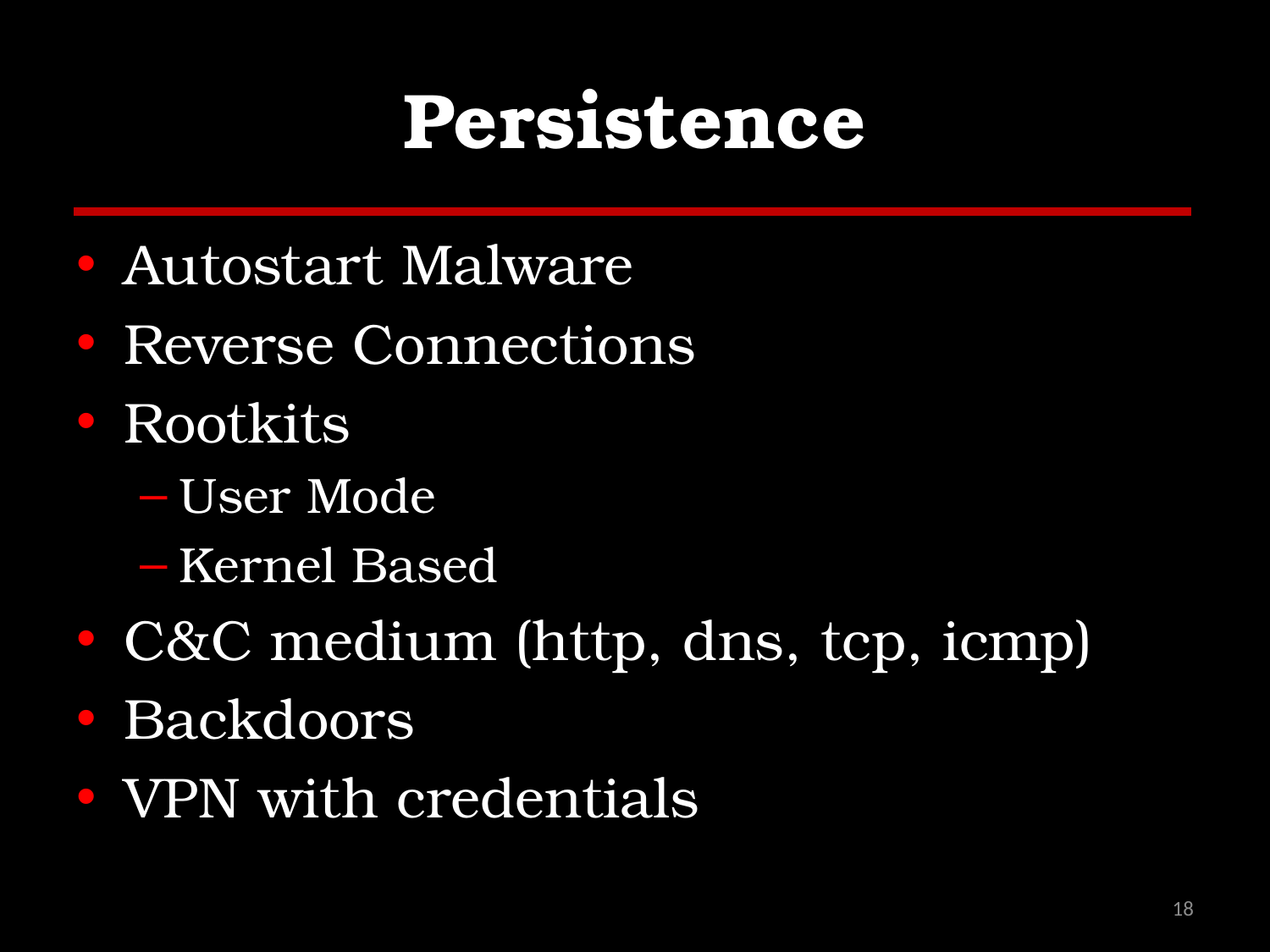

# Persistence
Autostart Malware
Reverse Connections
Rootkits
User Mode
Kernel Based
C&C medium (http, dns, tcp, icmp)
Backdoors
VPN with credentials
18